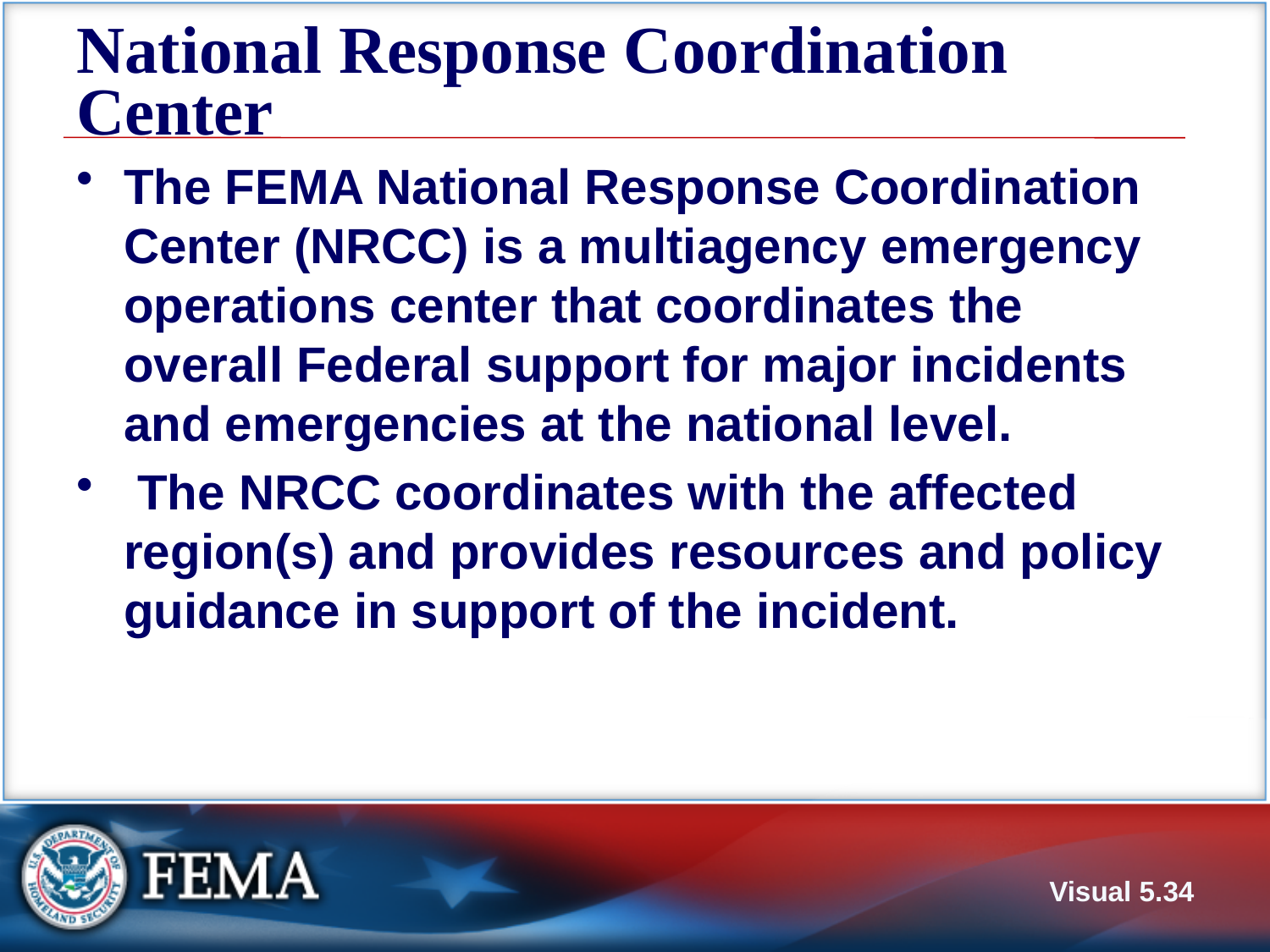

# National Response Coordination Center
The FEMA National Response Coordination Center (NRCC) is a multiagency emergency operations center that coordinates the overall Federal support for major incidents and emergencies at the national level.
 The NRCC coordinates with the affected region(s) and provides resources and policy guidance in support of the incident.
Visual 5.34